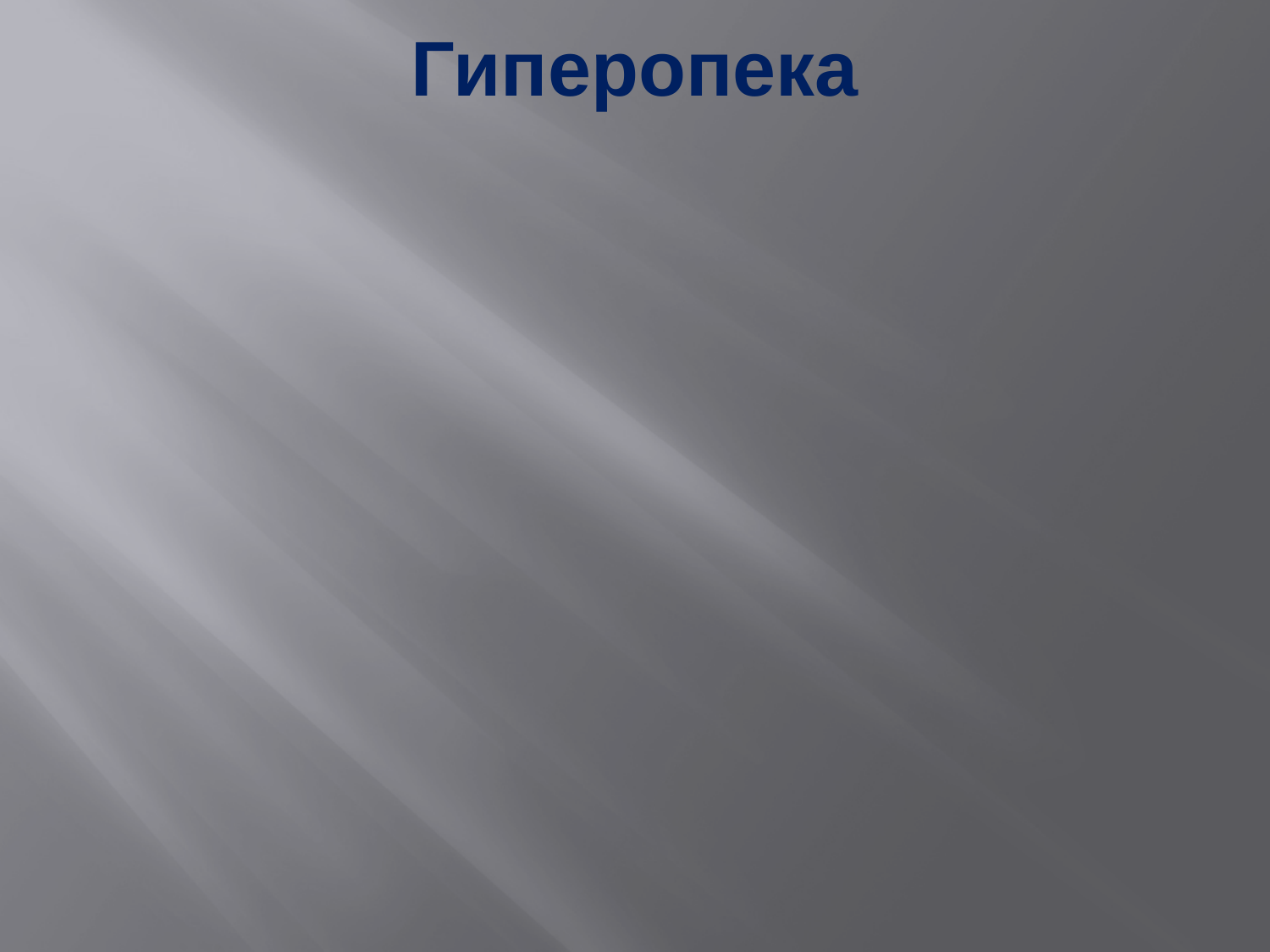

# Ребенок растет беспомощным, инфантильным, неуверенным в себе, тревожным, невротизированным. Они будут послушными, но в то же время неуверенными в себе, своих силах и возможностях, всегда будут бояться ошибиться. В подростковом возрасте будут стремиться вырваться из-под чрезмерного контроля и опеки родителей: могут стать агрессивными, непослушными и своевольными. Такой стиль также может развить у ребенка умение хитрить и обманывать.
Результат: формирование зависимости от чужого, а также негативного влияния от других людей.

Гиперопека